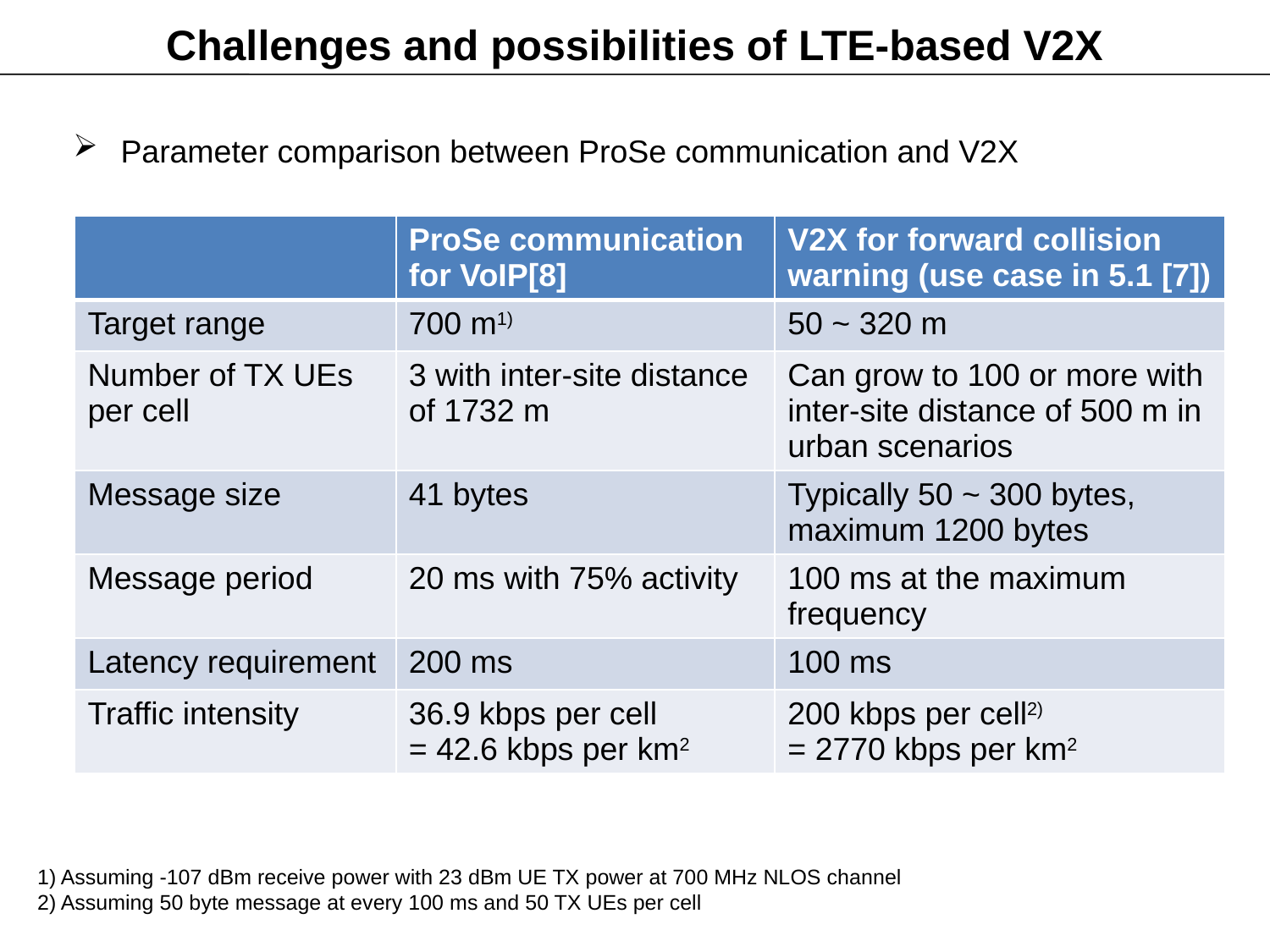

# Challenges and possibilities of LTE-based V2X
Parameter comparison between ProSe communication and V2X
|  | ProSe communication for VoIP[8] | V2X for forward collision warning (use case in 5.1 [7]) |
| --- | --- | --- |
| Target range | 700 m1) | 50 ~ 320 m |
| Number of TX UEs per cell | 3 with inter-site distance of 1732 m | Can grow to 100 or more with inter-site distance of 500 m in urban scenarios |
| Message size | 41 bytes | Typically 50 ~ 300 bytes, maximum 1200 bytes |
| Message period | 20 ms with 75% activity | 100 ms at the maximum frequency |
| Latency requirement | 200 ms | 100 ms |
| Traffic intensity | 36.9 kbps per cell = 42.6 kbps per km2 | 200 kbps per cell2) = 2770 kbps per km2 |
1) Assuming -107 dBm receive power with 23 dBm UE TX power at 700 MHz NLOS channel
2) Assuming 50 byte message at every 100 ms and 50 TX UEs per cell